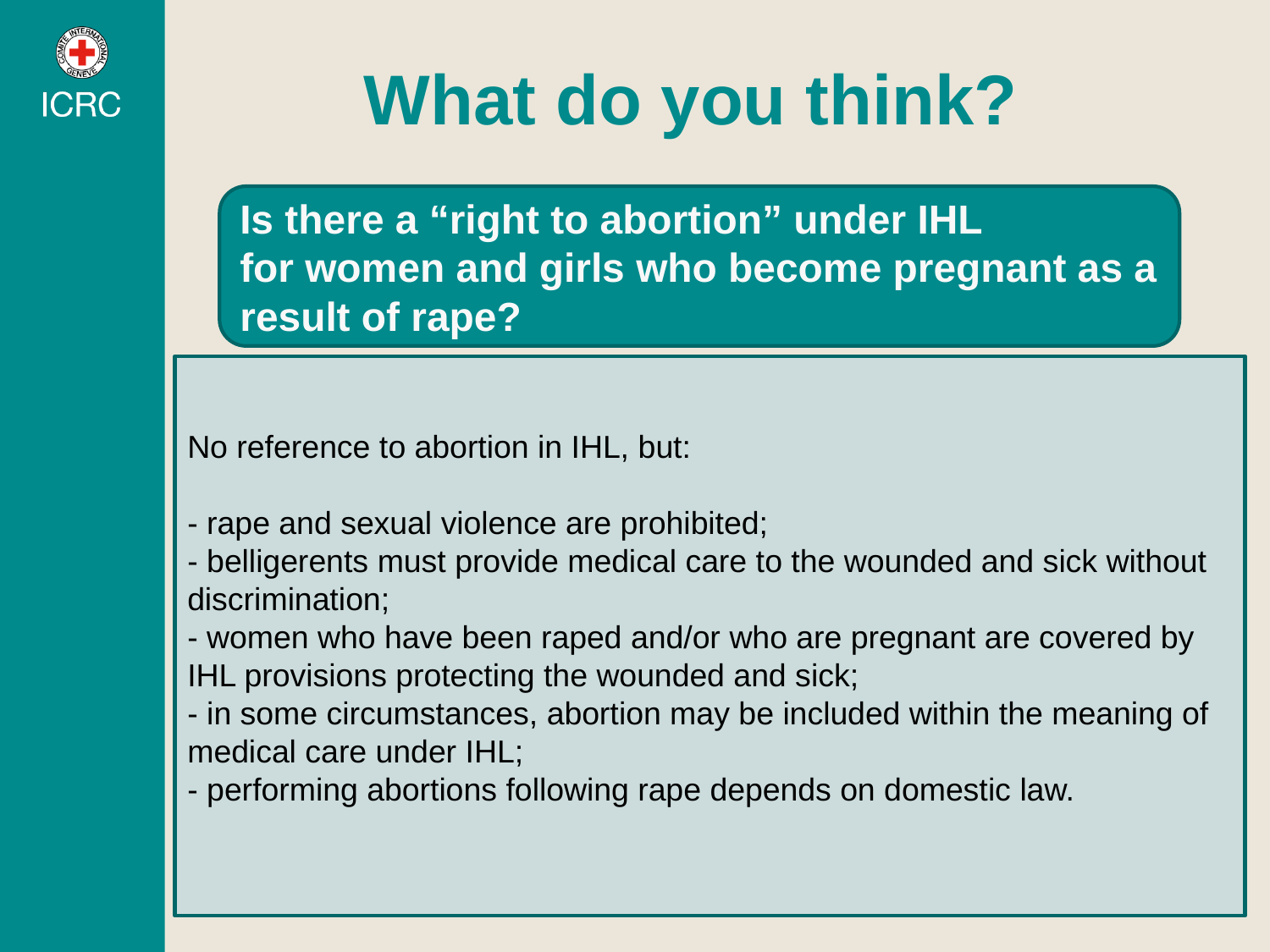

# What do you think?
Is there a “right to abortion” under IHL for women and girls who become pregnant as a
result of rape?

No reference to abortion in IHL, but:

- rape and sexual violence are prohibited;
- belligerents must provide medical care to the wounded and sick without discrimination;
- women who have been raped and/or who are pregnant are covered by IHL provisions protecting the wounded and sick;
- in some circumstances, abortion may be included within the meaning of medical care under IHL;
- performing abortions following rape depends on domestic law.